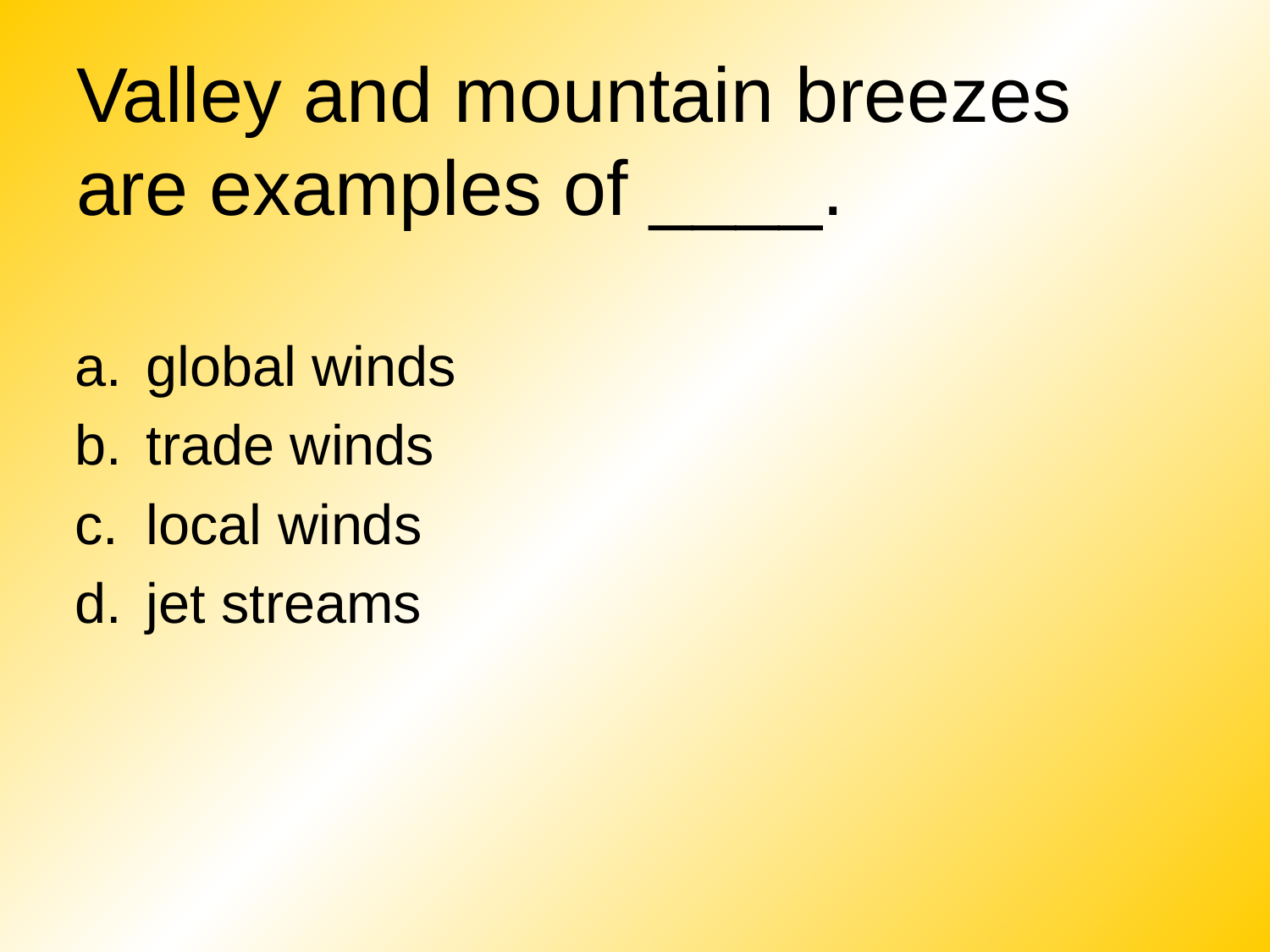

# Valley and mountain breezes are examples of ____.
global winds
trade winds
local winds
jet streams